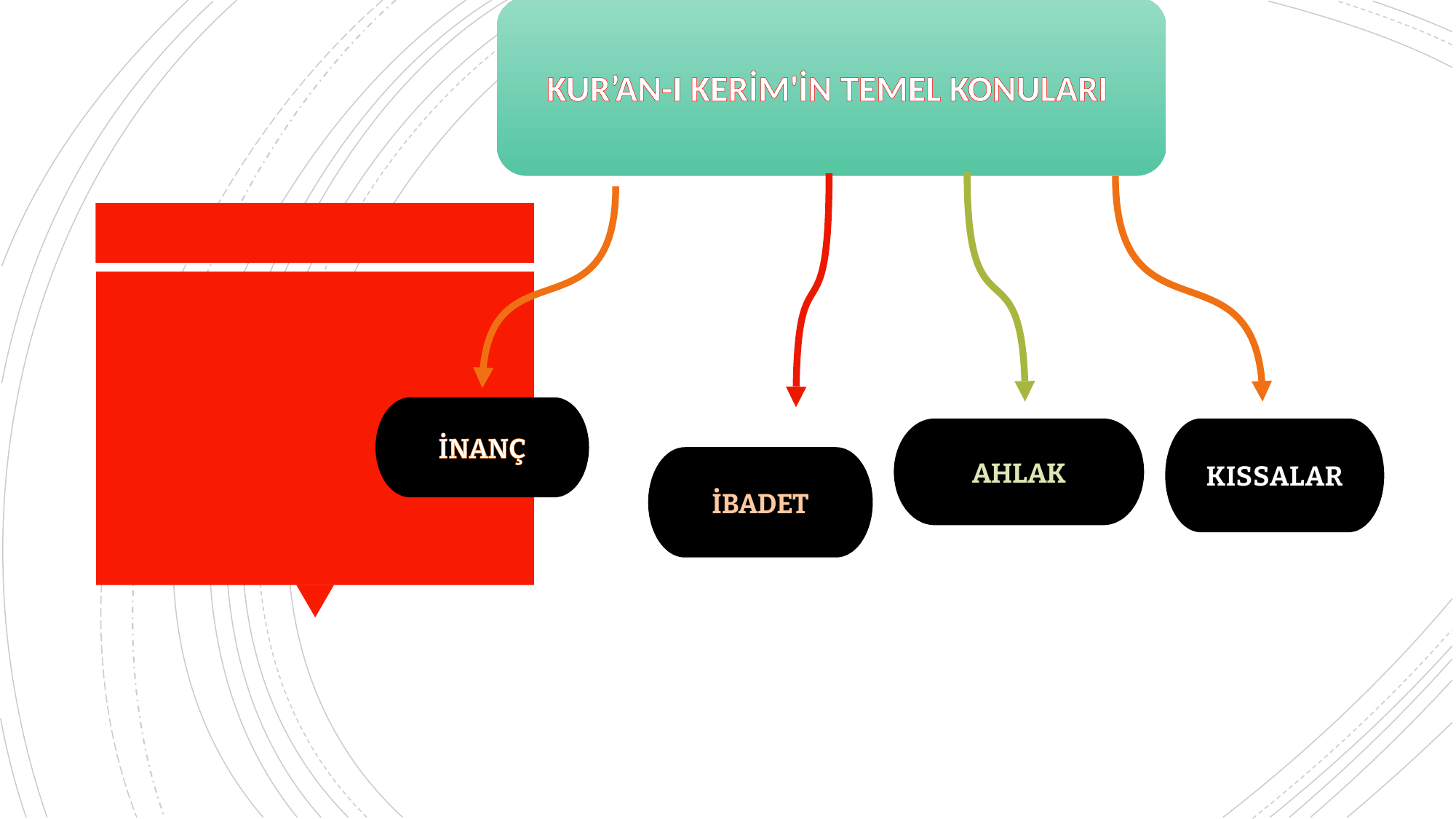

KUR’AN-I KERİM'İN TEMEL KONULARI
İNANÇ
AHLAK
KISSALAR
İBADET